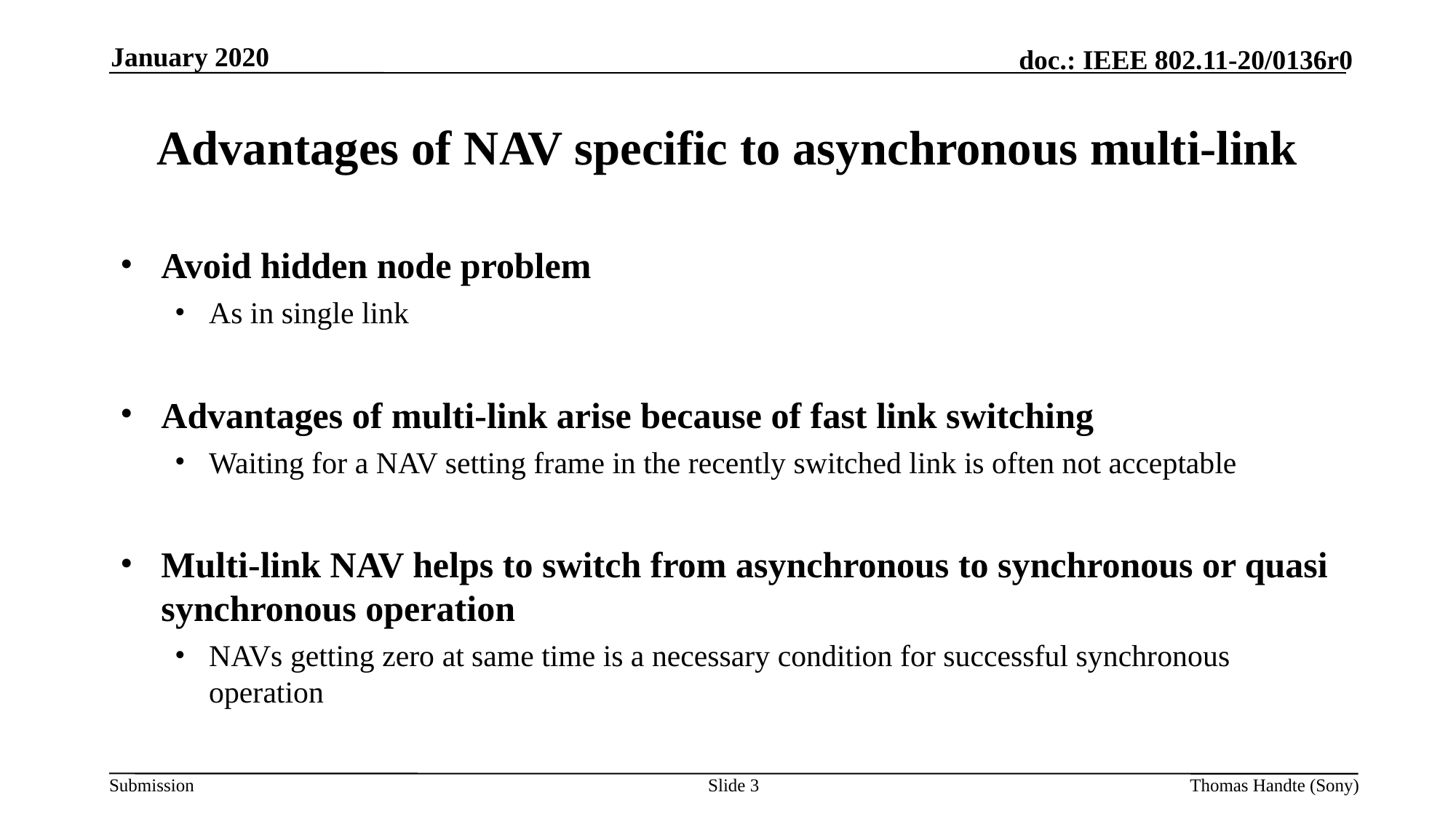

January 2020
# Advantages of NAV specific to asynchronous multi-link
Avoid hidden node problem
As in single link

Advantages of multi-link arise because of fast link switching
Waiting for a NAV setting frame in the recently switched link is often not acceptable

Multi-link NAV helps to switch from asynchronous to synchronous or quasi synchronous operation
NAVs getting zero at same time is a necessary condition for successful synchronous operation
Slide 3
Thomas Handte (Sony)